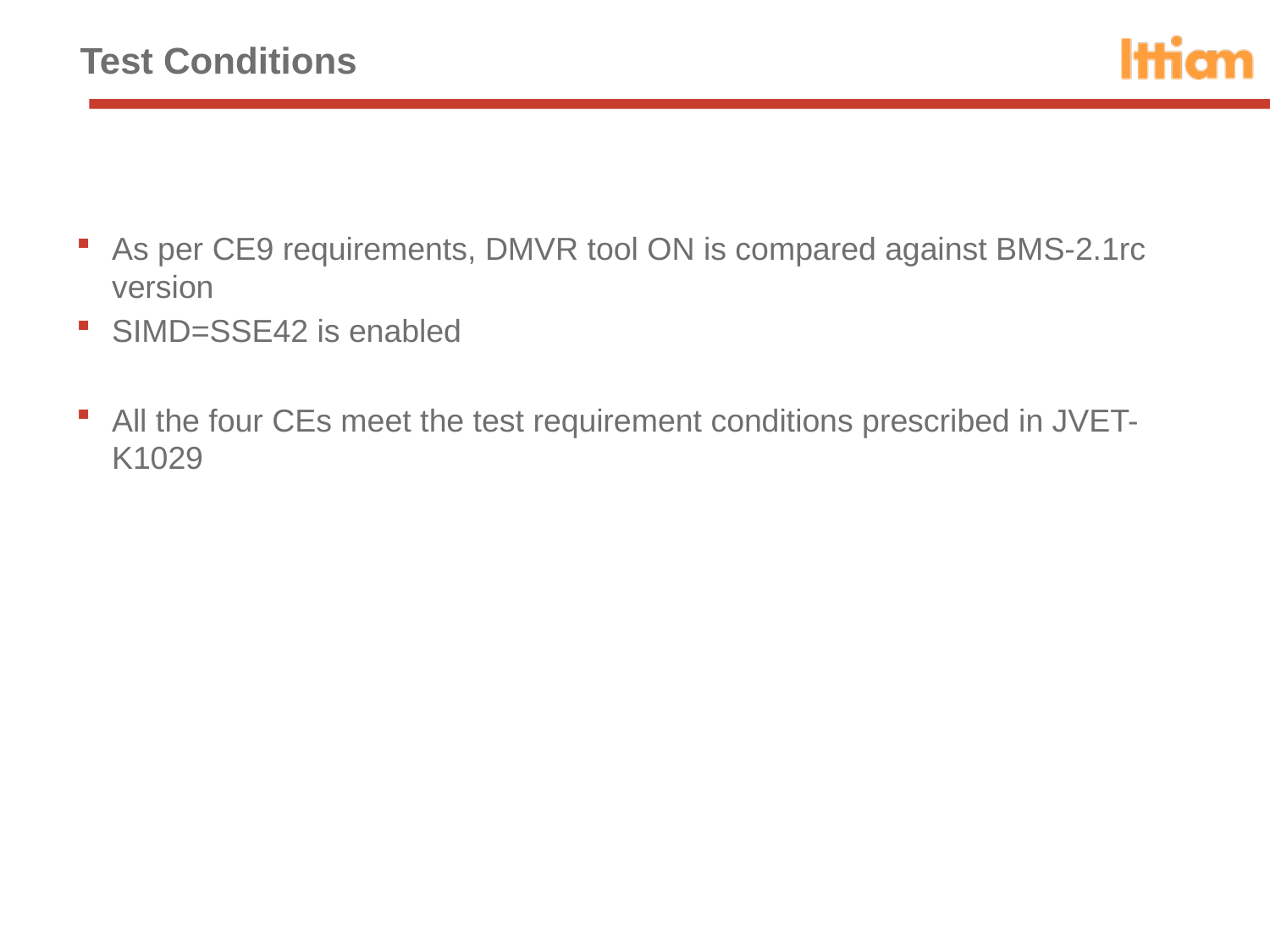

# Test Conditions
As per CE9 requirements, DMVR tool ON is compared against BMS-2.1rc version
SIMD=SSE42 is enabled

All the four CEs meet the test requirement conditions prescribed in JVET-K1029